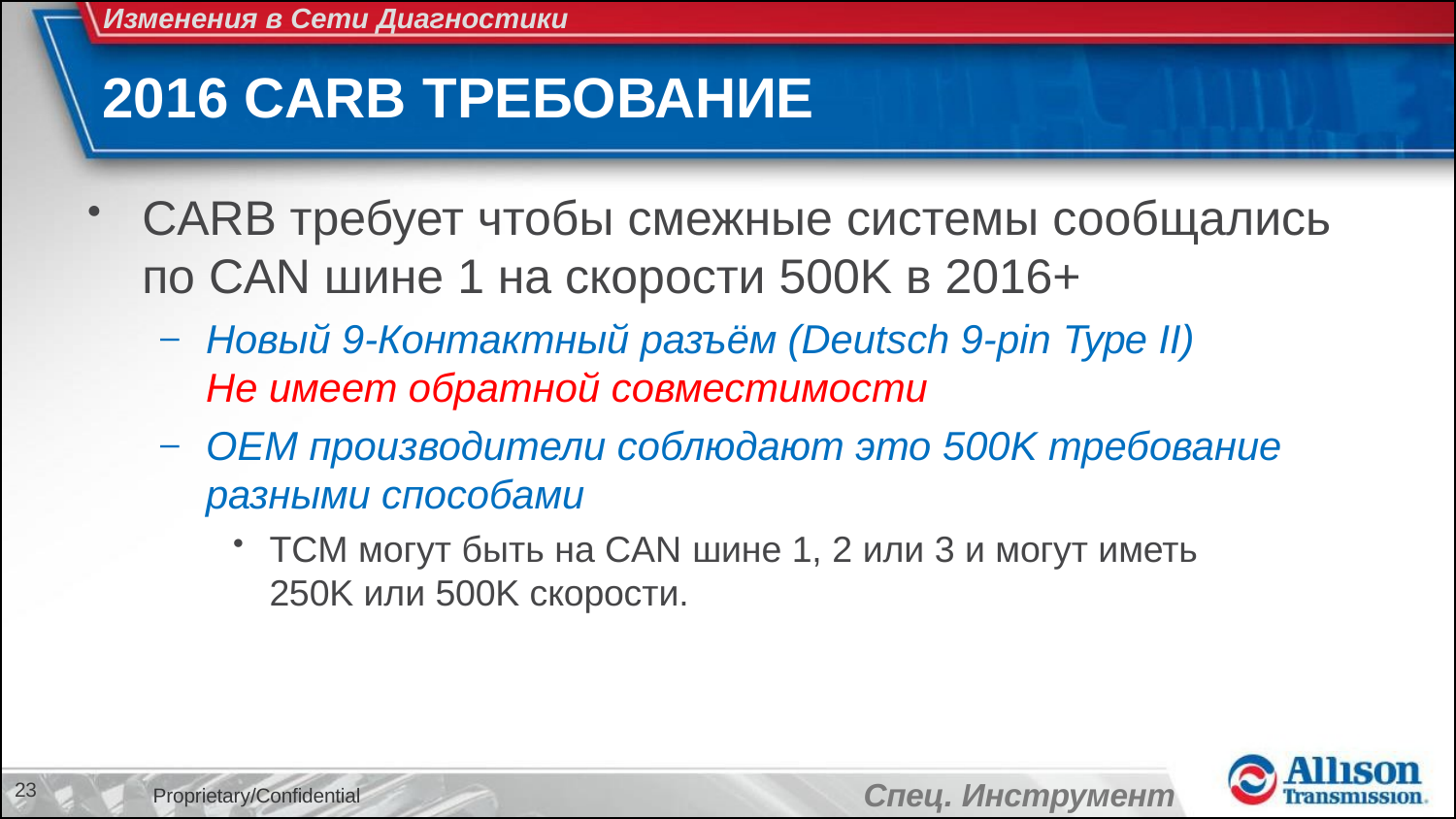

Proprietary/Confidential

Изменения в Сети Диагностики
# 2016 CARB ТРЕБОВАНИЕ
CARB требует чтобы смежные системы сообщались по CAN шине 1 на скорости 500K в 2016+
Новый 9-Контактный разъём (Deutsch 9-pin Type II)
Не имеет обратной совместимости
OEM производители соблюдают это 500K требование разными способами
TCM могут быть на CAN шине 1, 2 или 3 и могут иметь
250K или 500K скорости.

23
Спец. Инструмент
Proprietary/Confidential